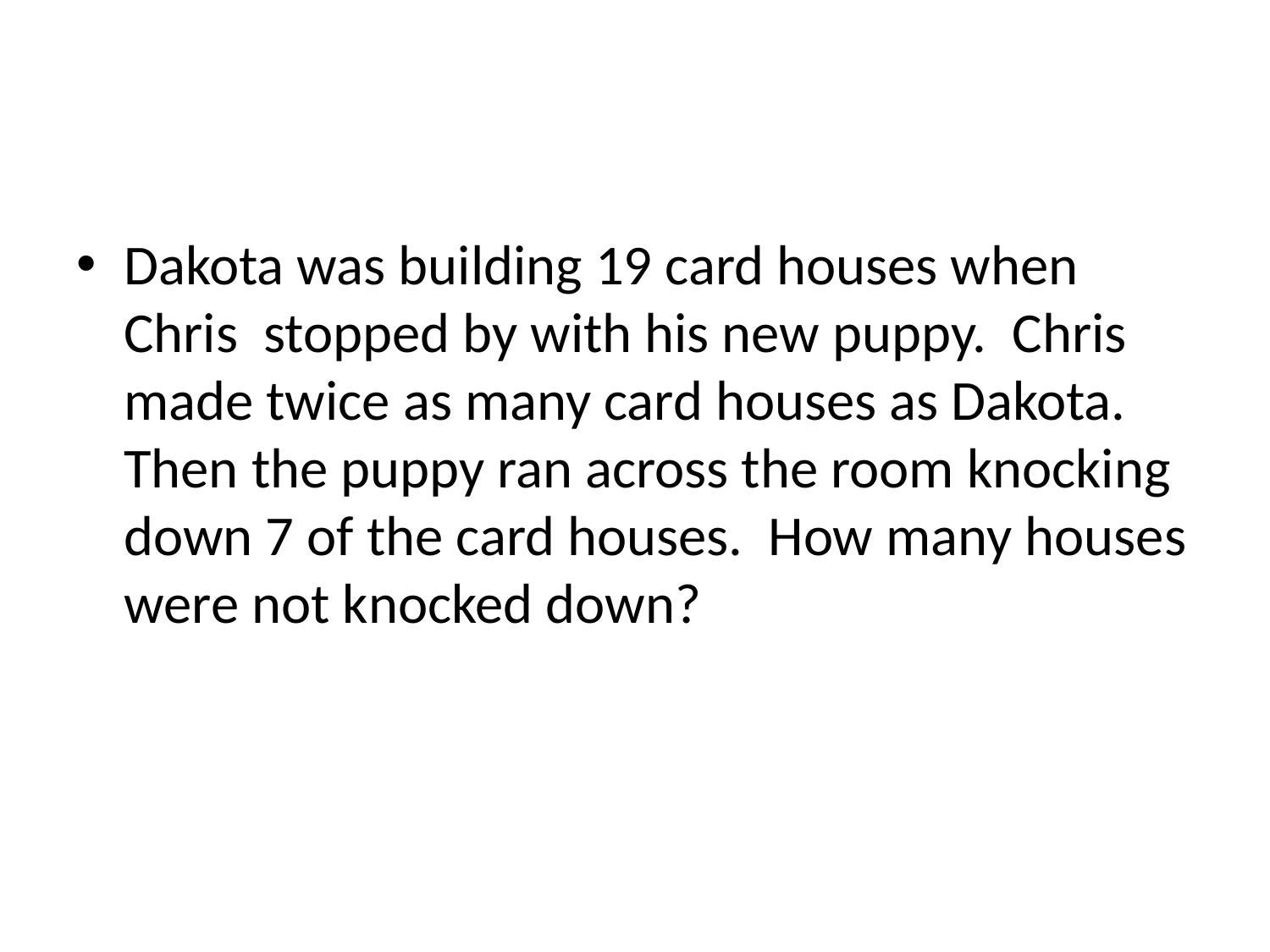

#
Dakota was building 19 card houses when Chris  stopped by with his new puppy.  Chris made twice as many card houses as Dakota. Then the puppy ran across the room knocking down 7 of the card houses.  How many houses were not knocked down?